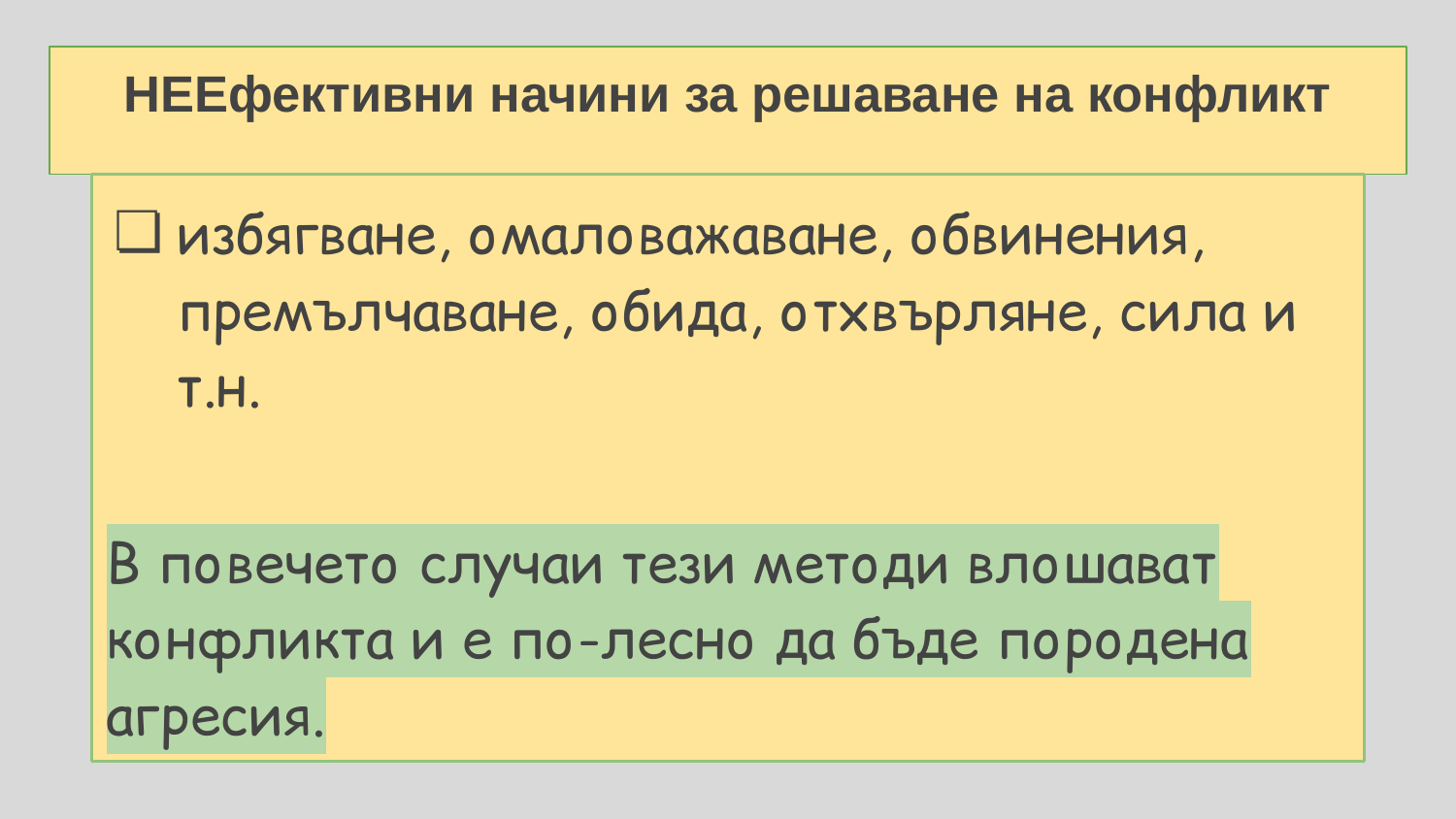

# НЕЕфективни начини за решаване на конфликт
избягване, омаловажаване, обвинения, премълчаване, обида, отхвърляне, сила и т.н.

В повечето случаи тези методи влошават конфликта и е по-лесно да бъде породена агресия.